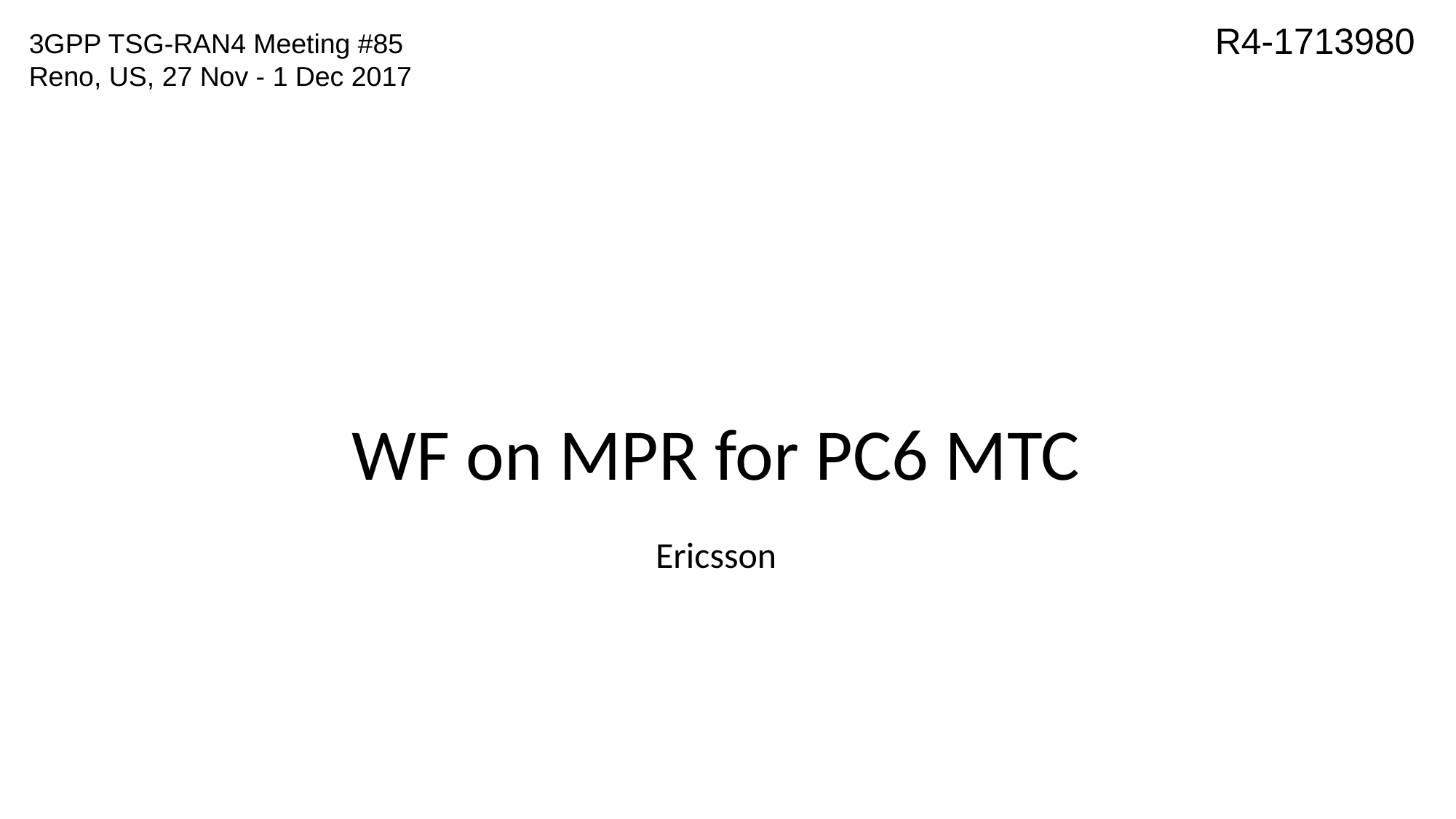

R4-1713980
3GPP TSG-RAN4 Meeting #85
Reno, US, 27 Nov - 1 Dec 2017
# WF on MPR for PC6 MTC
Ericsson